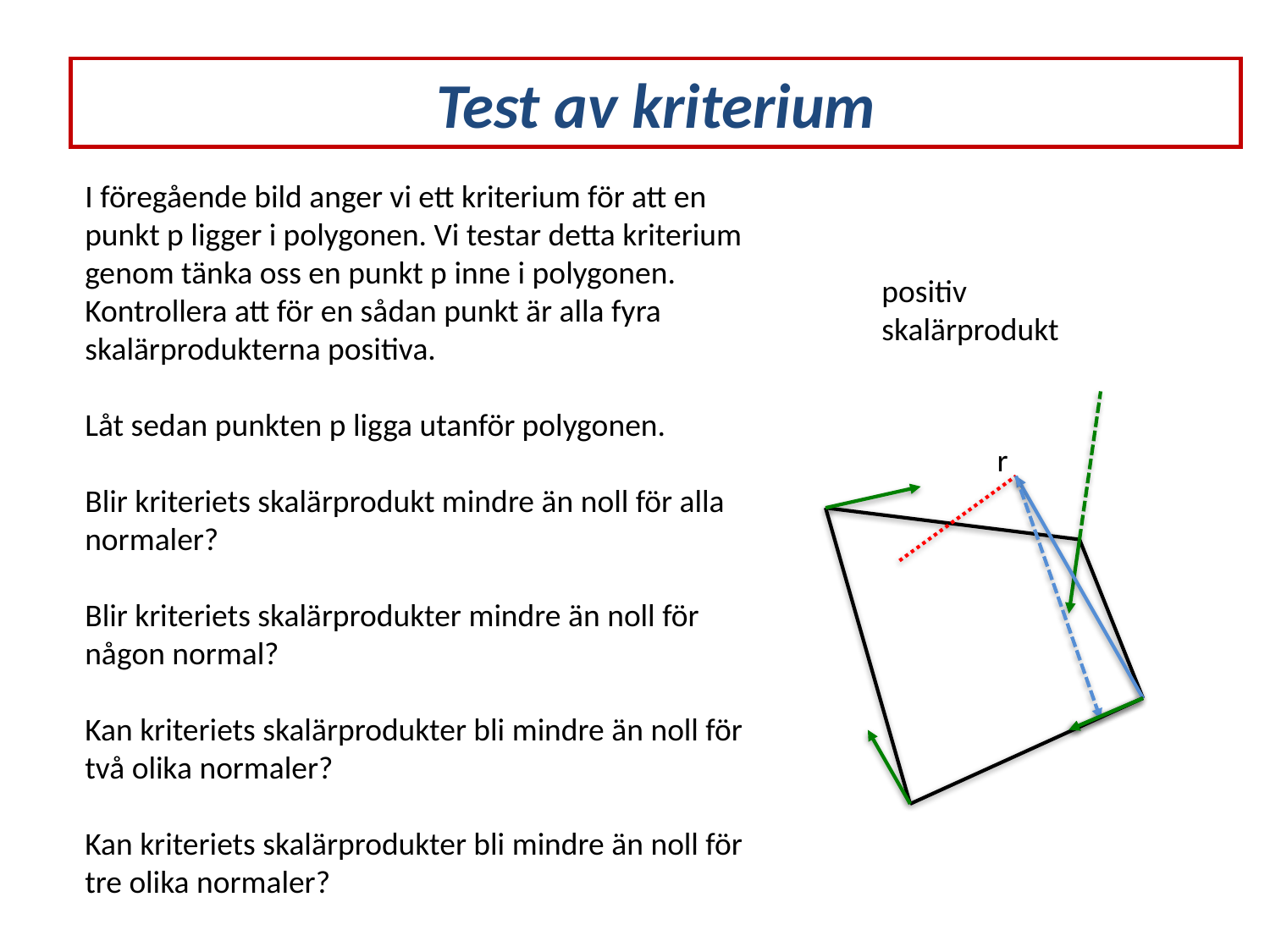

Test av kriterium
I föregående bild anger vi ett kriterium för att en punkt p ligger i polygonen. Vi testar detta kriterium genom tänka oss en punkt p inne i polygonen. Kontrollera att för en sådan punkt är alla fyra skalärprodukterna positiva.

Låt sedan punkten p ligga utanför polygonen.

Blir kriteriets skalärprodukt mindre än noll för alla normaler?

Blir kriteriets skalärprodukter mindre än noll för någon normal?

Kan kriteriets skalärprodukter bli mindre än noll för två olika normaler?

Kan kriteriets skalärprodukter bli mindre än noll för tre olika normaler?
positiv
skalärprodukt
r